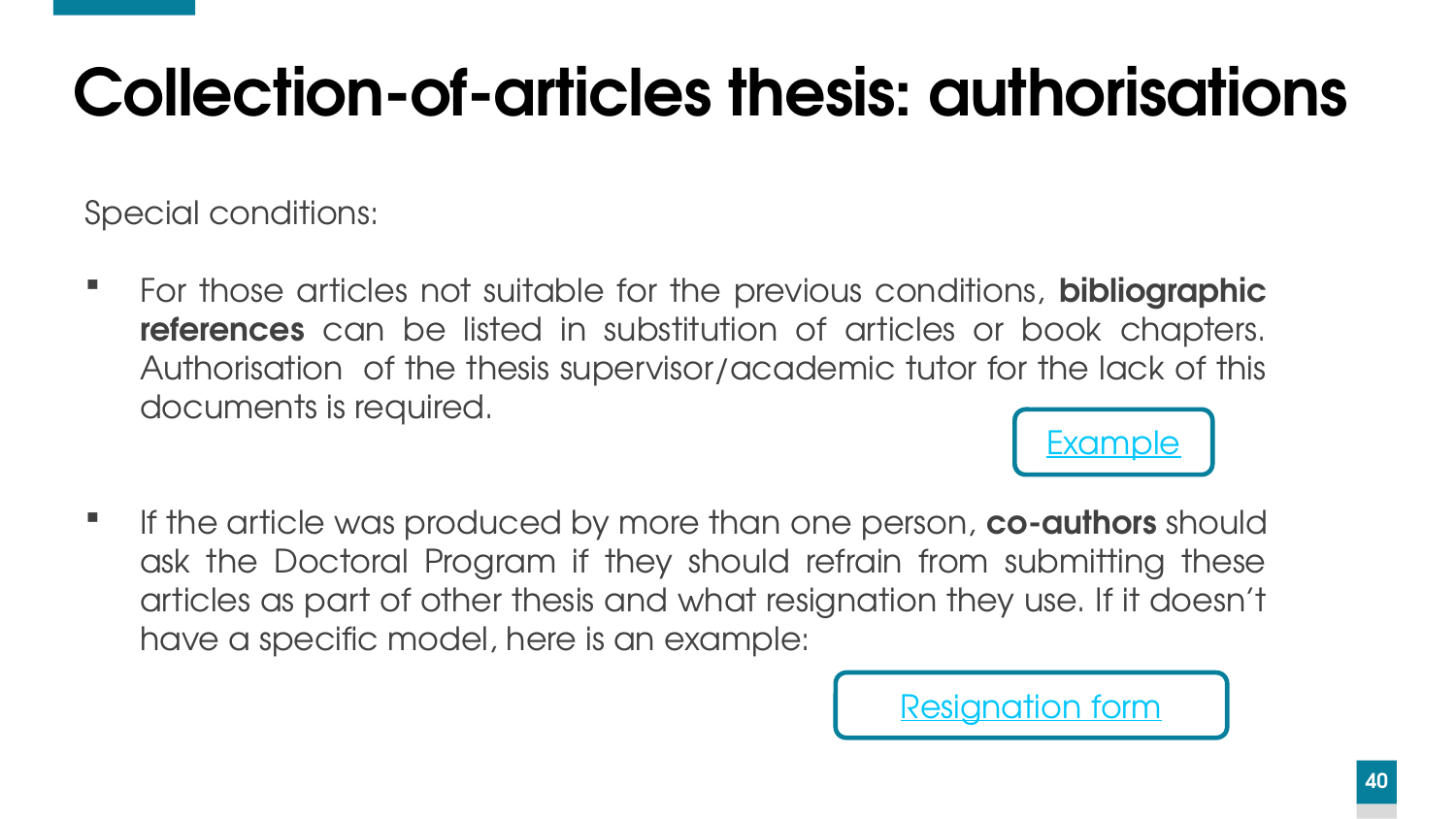

# Collection-of-articles thesis: authorisations
Special conditions:

For those articles not suitable for the previous conditions, bibliographic references can be listed in substitution of articles or book chapters. Authorisation  of the thesis supervisor/academic tutor for the lack of this documents is required.

If the article was produced by more than one person, co-authors should ask the Doctoral Program if they should refrain from submitting these articles as part of other thesis and what resignation they use. If it doesn’t have a specific model, here is an example:
Example
Resignation form